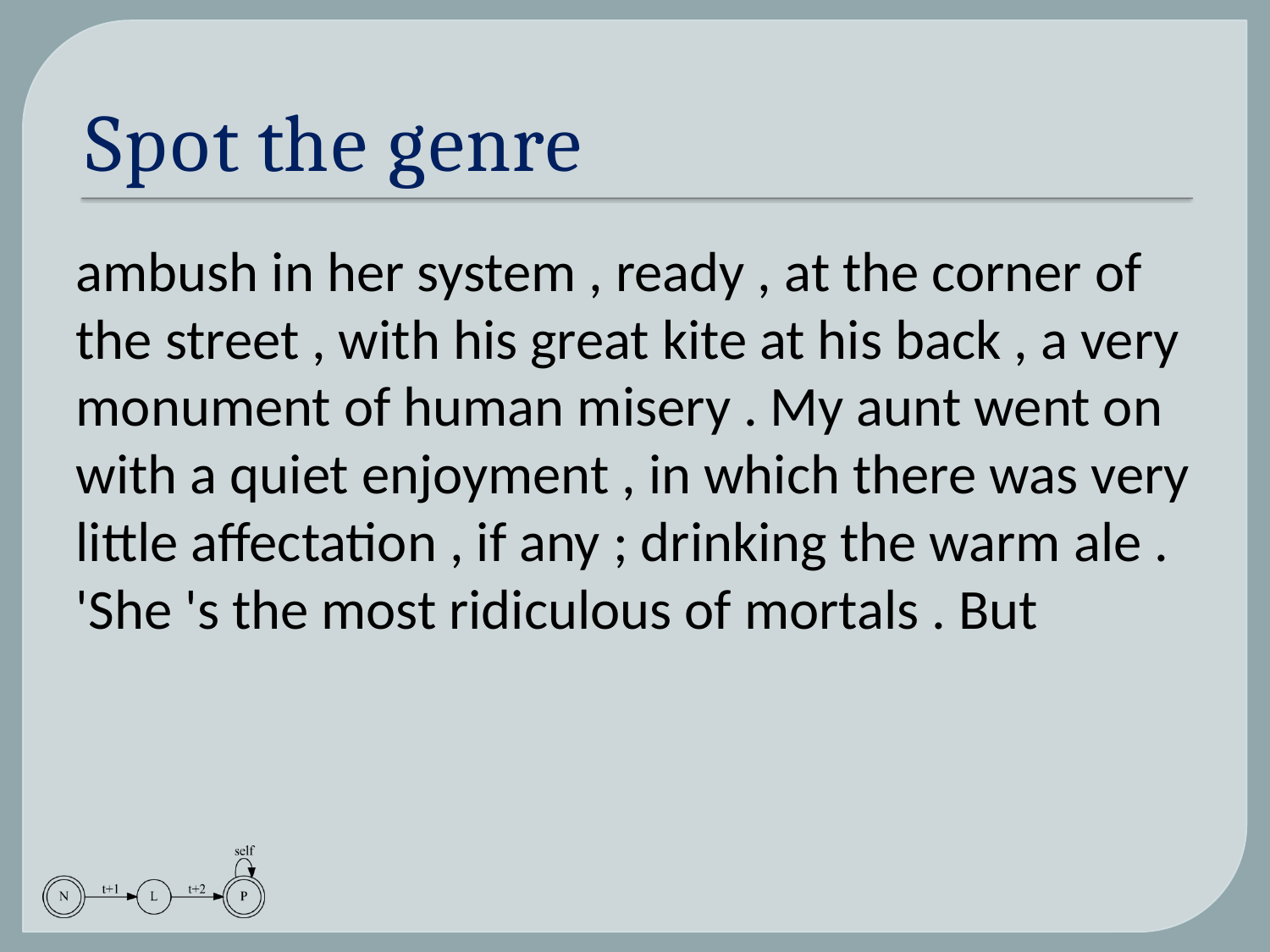

# Spot the genre
ambush in her system , ready , at the corner of the street , with his great kite at his back , a very monument of human misery . My aunt went on with a quiet enjoyment , in which there was very little affectation , if any ; drinking the warm ale . 'She 's the most ridiculous of mortals . But